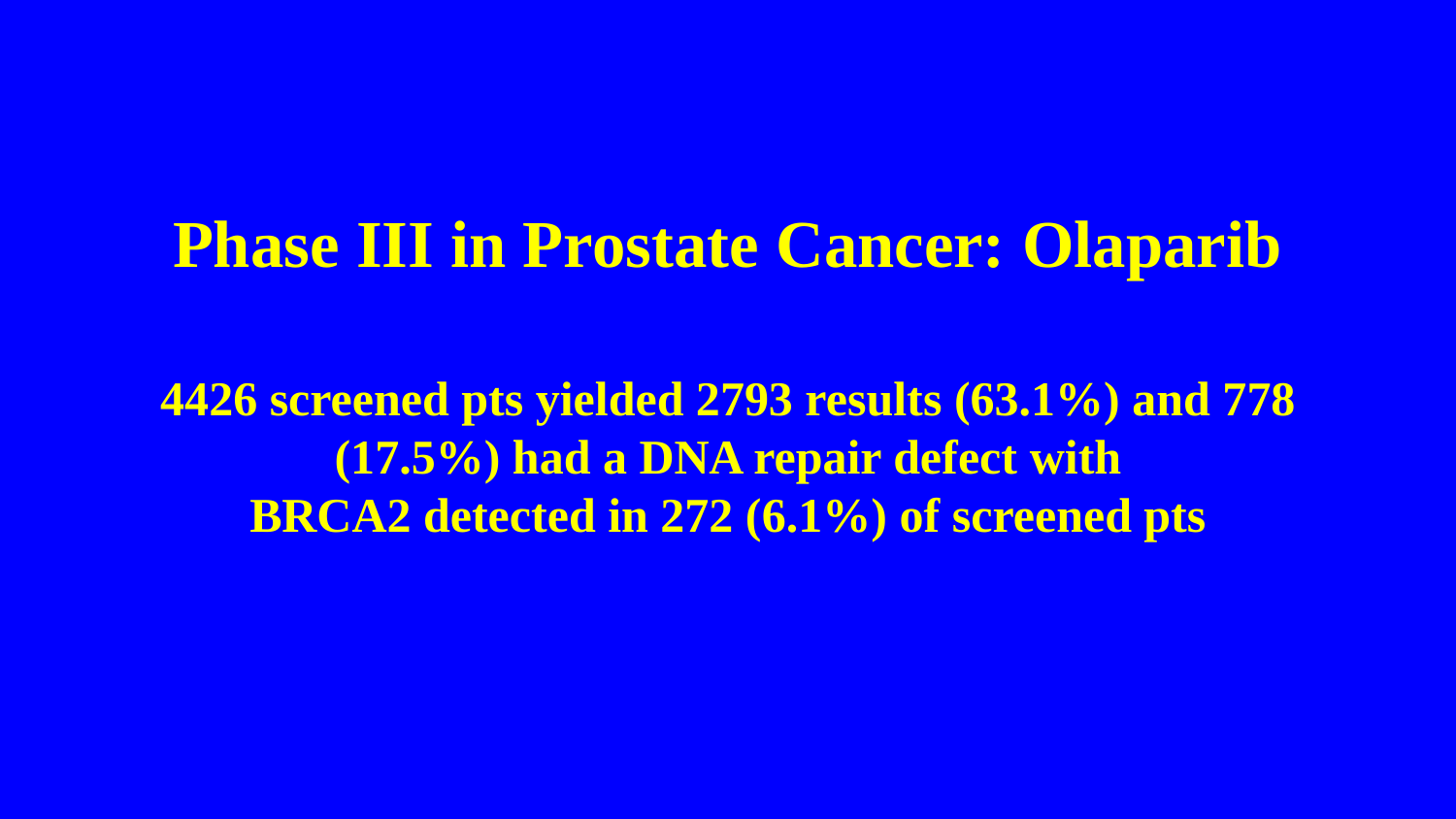

# Phase III in Prostate Cancer: Olaparib 4426 screened pts yielded 2793 results (63.1%) and 778 (17.5%) had a DNA repair defect with BRCA2 detected in 272 (6.1%) of screened pts